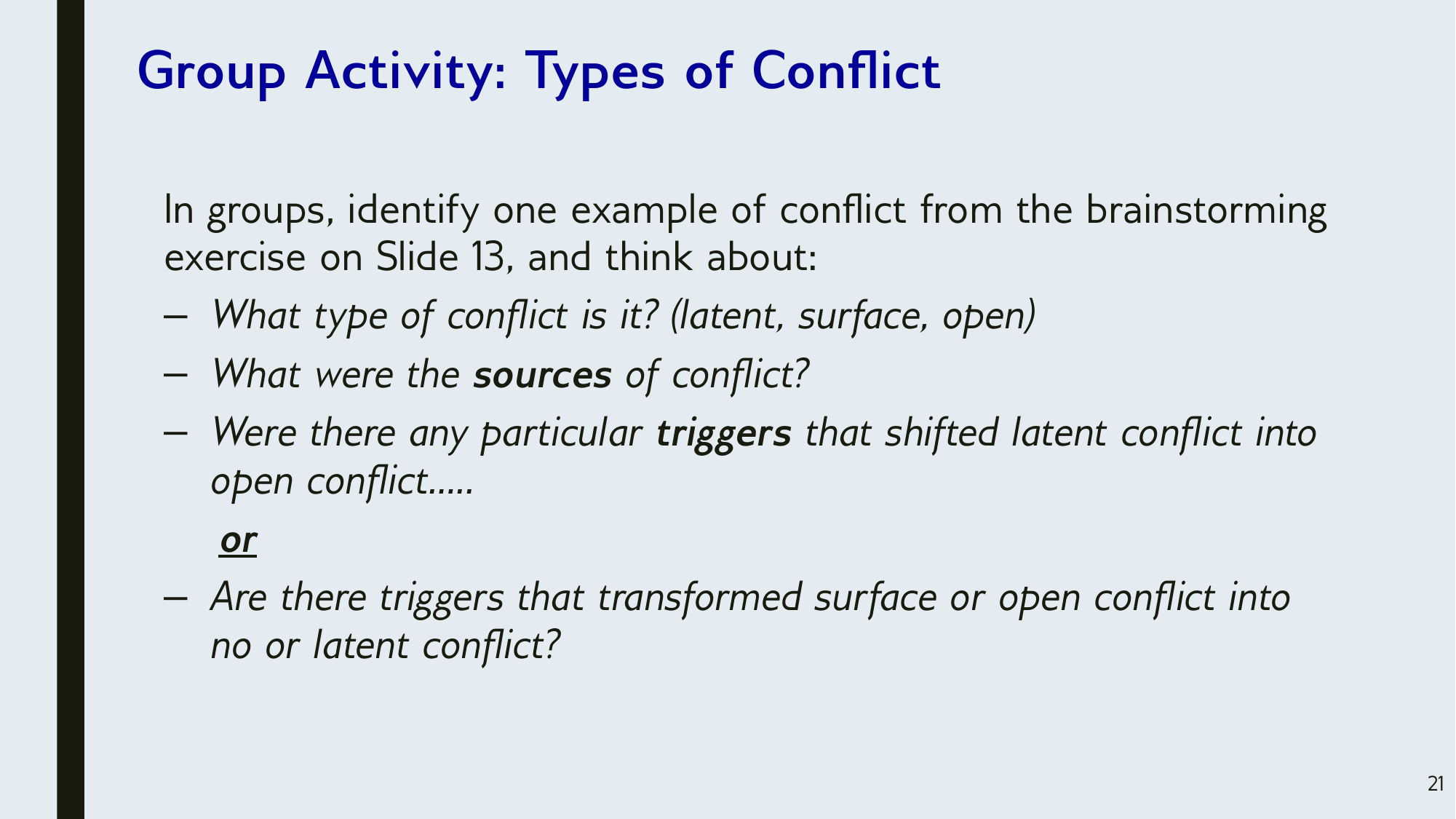

# Group Activity: Types of Conflict
In groups, identify one example of conflict from the brainstorming exercise on Slide 13, and think about:
What type of conflict is it? (latent, surface, open)
What were the sources of conflict?
Were there any particular triggers that shifted latent conflict into open conflict…..
or
Are there triggers that transformed surface or open conflict into no or latent conflict?
21